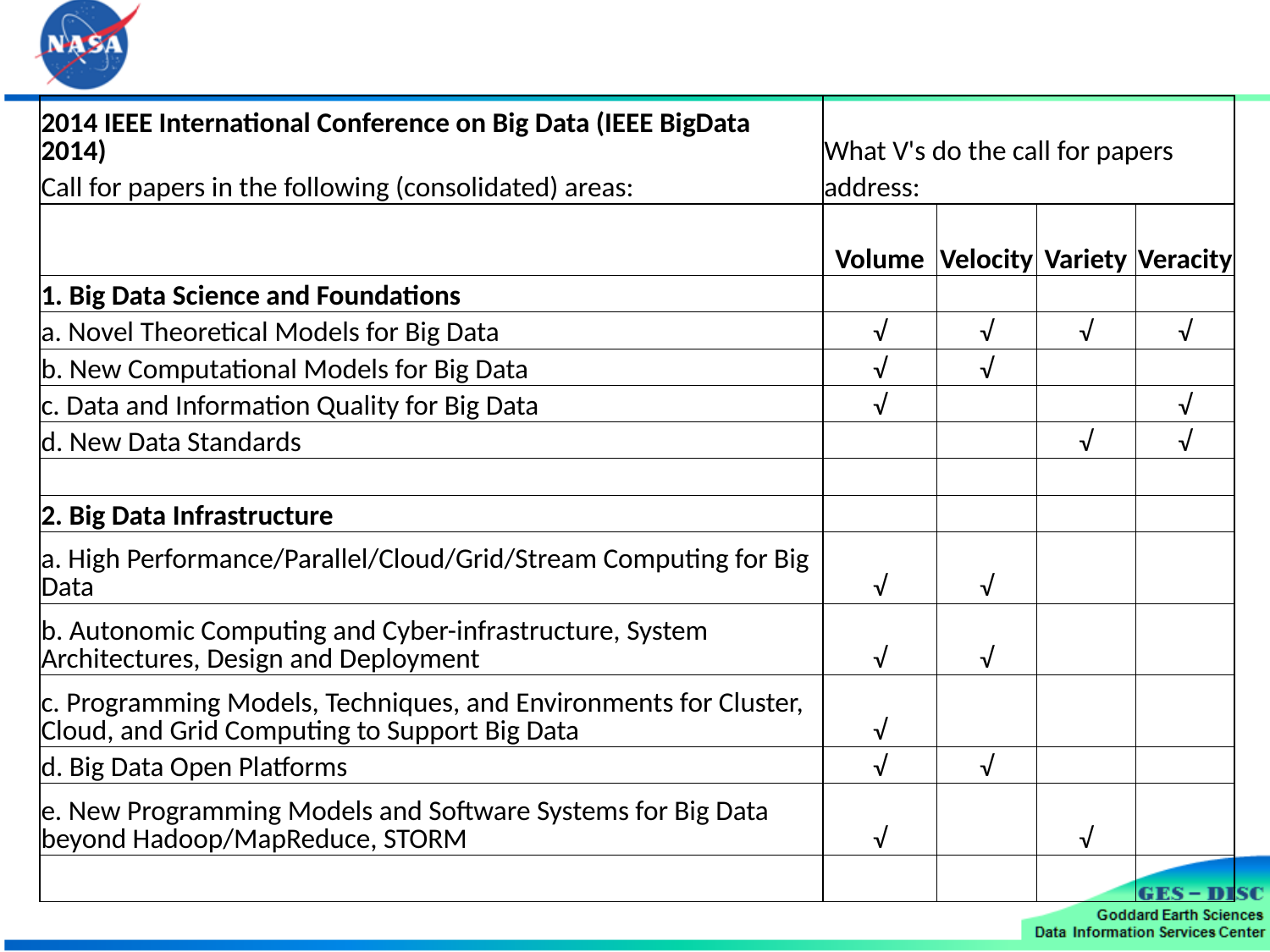

| 2014 IEEE International Conference on Big Data (IEEE BigData 2014) | What V's do the call for papers |  |  |  |
| --- | --- | --- | --- | --- |
| Call for papers in the following (consolidated) areas: | address: |  |  |  |
|  | Volume | Velocity | Variety | Veracity |
| 1. Big Data Science and Foundations |  |  |  |  |
| a. Novel Theoretical Models for Big Data | √ | √ | √ | √ |
| b. New Computational Models for Big Data | √ | √ |  |  |
| c. Data and Information Quality for Big Data | √ |  |  | √ |
| d. New Data Standards |  |  | √ | √ |
|  |  |  |  |  |
| 2. Big Data Infrastructure |  |  |  |  |
| a. High Performance/Parallel/Cloud/Grid/Stream Computing for Big Data | √ | √ |  |  |
| b. Autonomic Computing and Cyber-infrastructure, System Architectures, Design and Deployment | √ | √ |  |  |
| c. Programming Models, Techniques, and Environments for Cluster, Cloud, and Grid Computing to Support Big Data | √ |  |  |  |
| d. Big Data Open Platforms | √ | √ |  |  |
| e. New Programming Models and Software Systems for Big Data beyond Hadoop/MapReduce, STORM | √ |  | √ |  |
|  |  |  |  |  |